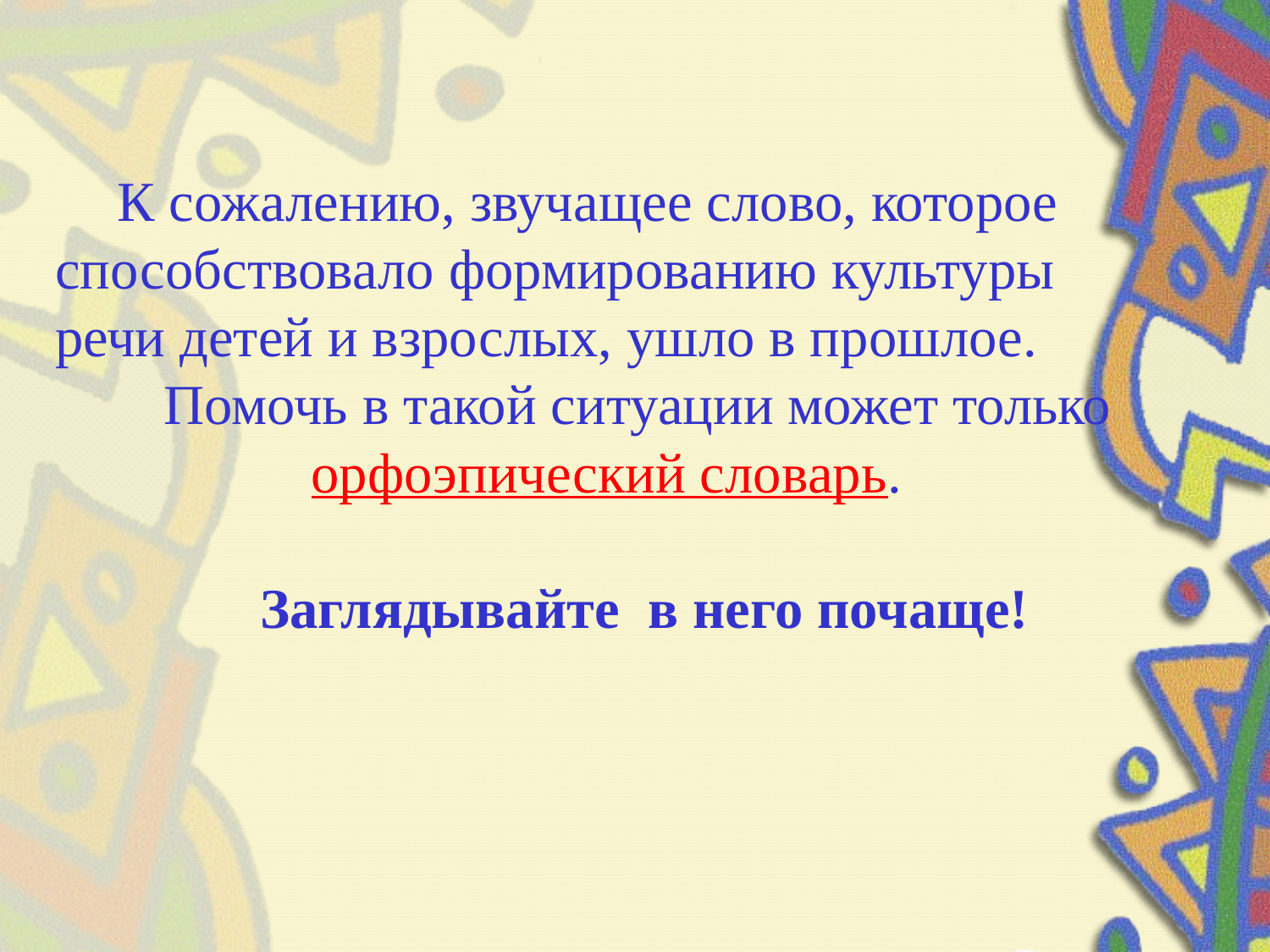

#
К сожалению, звучащее слово, которое способствовало формированию культуры речи детей и взрослых, ушло в прошлое.
Помочь в такой ситуации может только орфоэпический словарь.

 Заглядывайте  в него почаще!